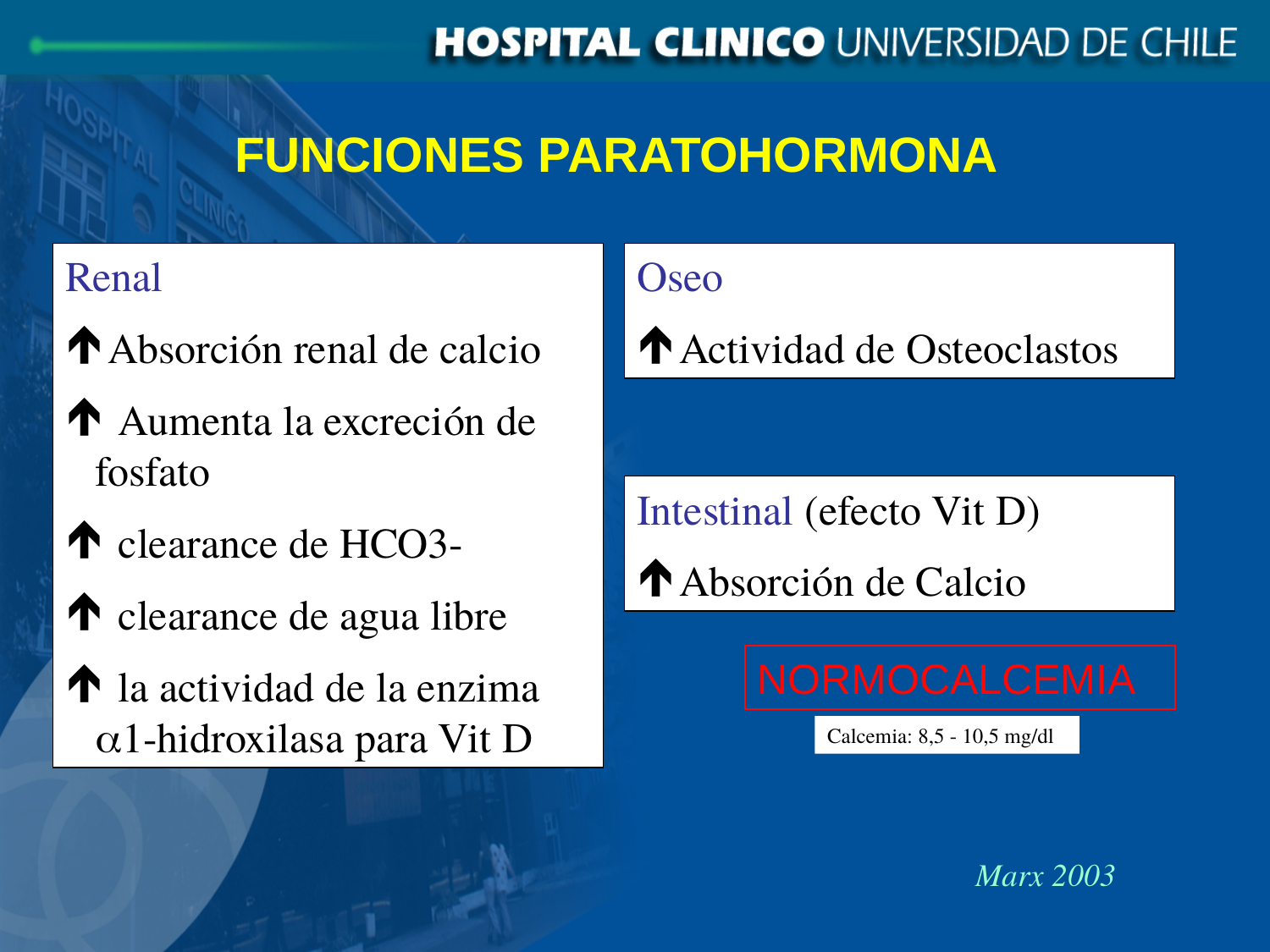

FUNCIONES PARATOHORMONA
Renal
Absorción renal de calcio
 Aumenta la excreción de fosfato
 clearance de HCO3-
 clearance de agua libre
 la actividad de la enzima α1-hidroxilasa para Vit D
Oseo
Actividad de Osteoclastos
Intestinal (efecto Vit D)
Absorción de Calcio
NORMOCALCEMIA
Calcemia: 8,5 - 10,5 mg/dl
Marx 2003